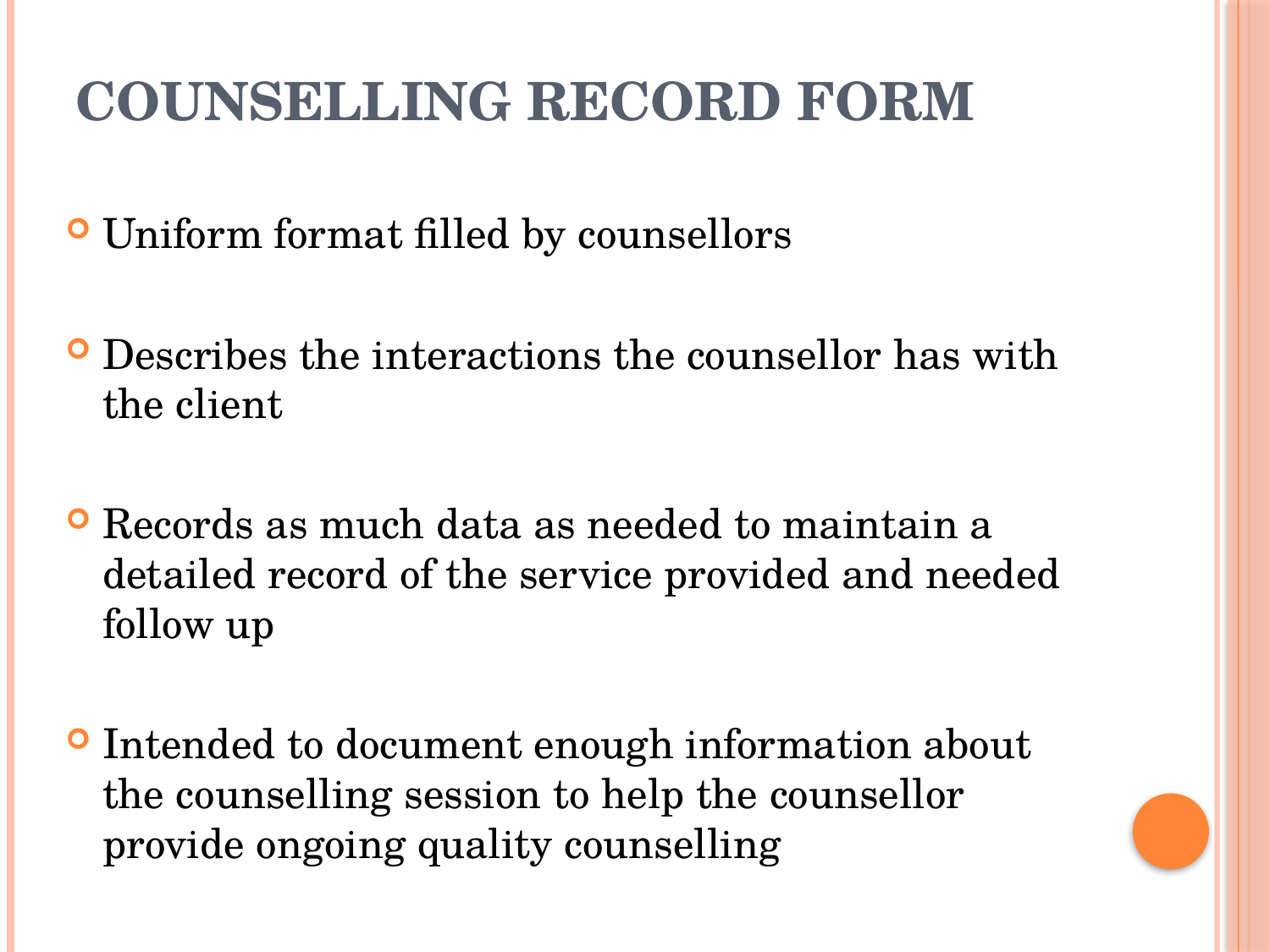

# Counselling Record Form
Uniform format filled by counsellors

Describes the interactions the counsellor has with the client

Records as much data as needed to maintain a detailed record of the service provided and needed follow up

Intended to document enough information about the counselling session to help the counsellor provide ongoing quality counselling